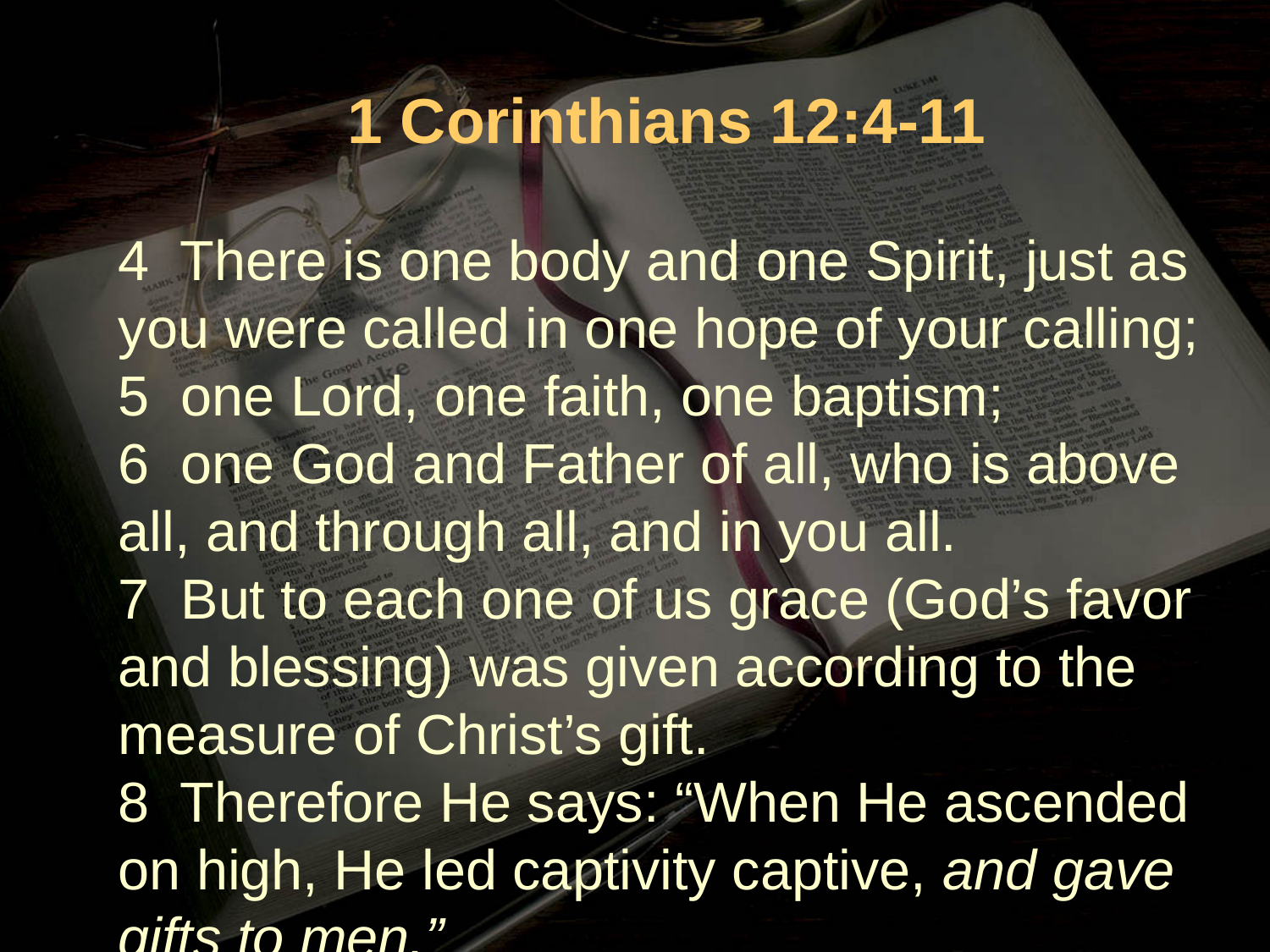

1 Corinthians 12:4-11

4  There is one body and one Spirit, just as you were called in one hope of your calling;
5  one Lord, one faith, one baptism;
6  one God and Father of all, who is above all, and through all, and in you all.
7  But to each one of us grace (God’s favor and blessing) was given according to the measure of Christ’s gift.
8  Therefore He says: “When He ascended on high, He led captivity captive, and gave gifts to men.”